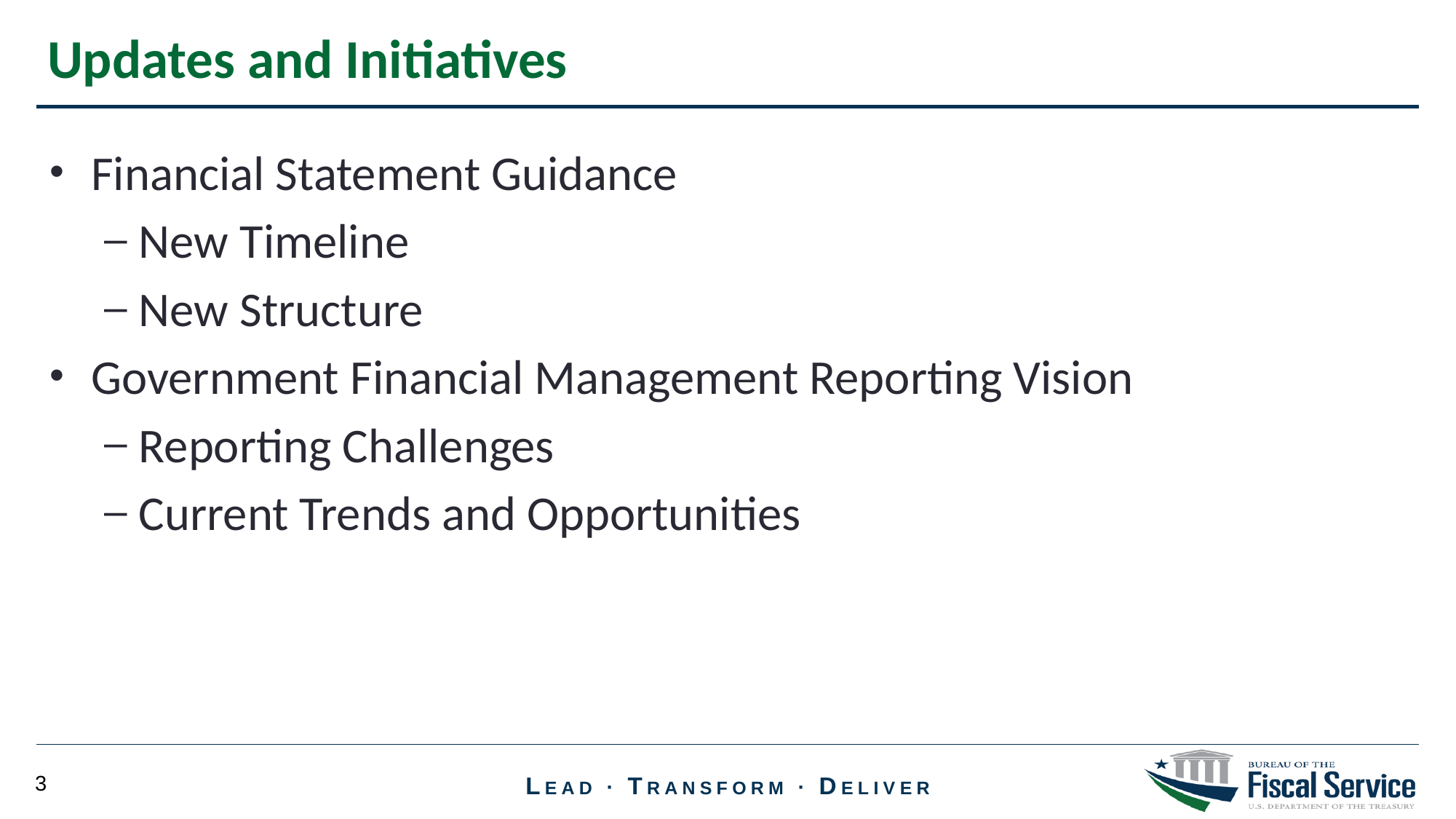

Updates and Initiatives

Financial Statement Guidance
New Timeline
New Structure
Government Financial Management Reporting Vision
Reporting Challenges
Current Trends and Opportunities